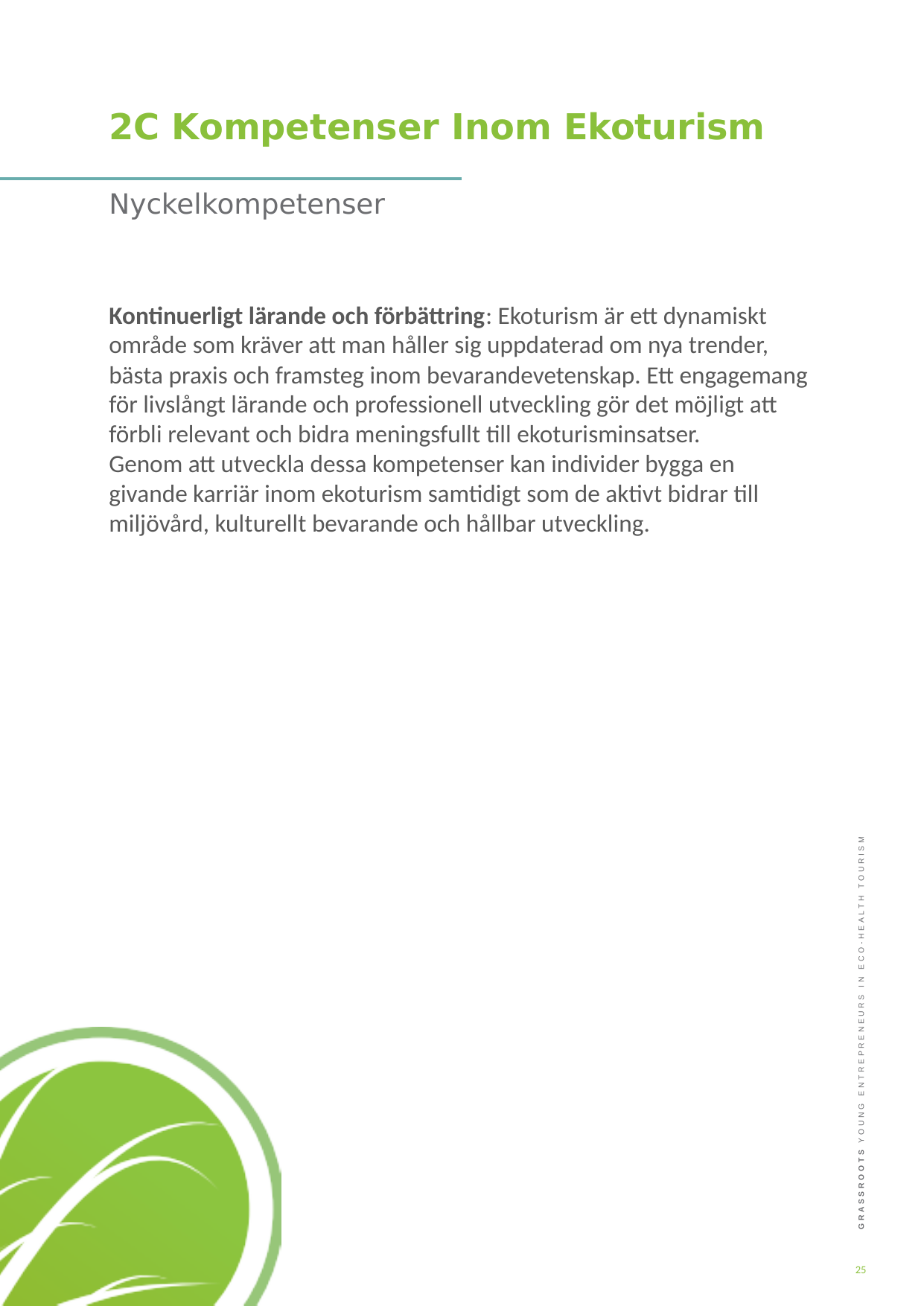

2C Kompetenser Inom Ekoturism
Nyckelkompetenser
Kontinuerligt lärande och förbättring: Ekoturism är ett dynamiskt område som kräver att man håller sig uppdaterad om nya trender, bästa praxis och framsteg inom bevarandevetenskap. Ett engagemang för livslångt lärande och professionell utveckling gör det möjligt att förbli relevant och bidra meningsfullt till ekoturisminsatser.
Genom att utveckla dessa kompetenser kan individer bygga en givande karriär inom ekoturism samtidigt som de aktivt bidrar till miljövård, kulturellt bevarande och hållbar utveckling.

25